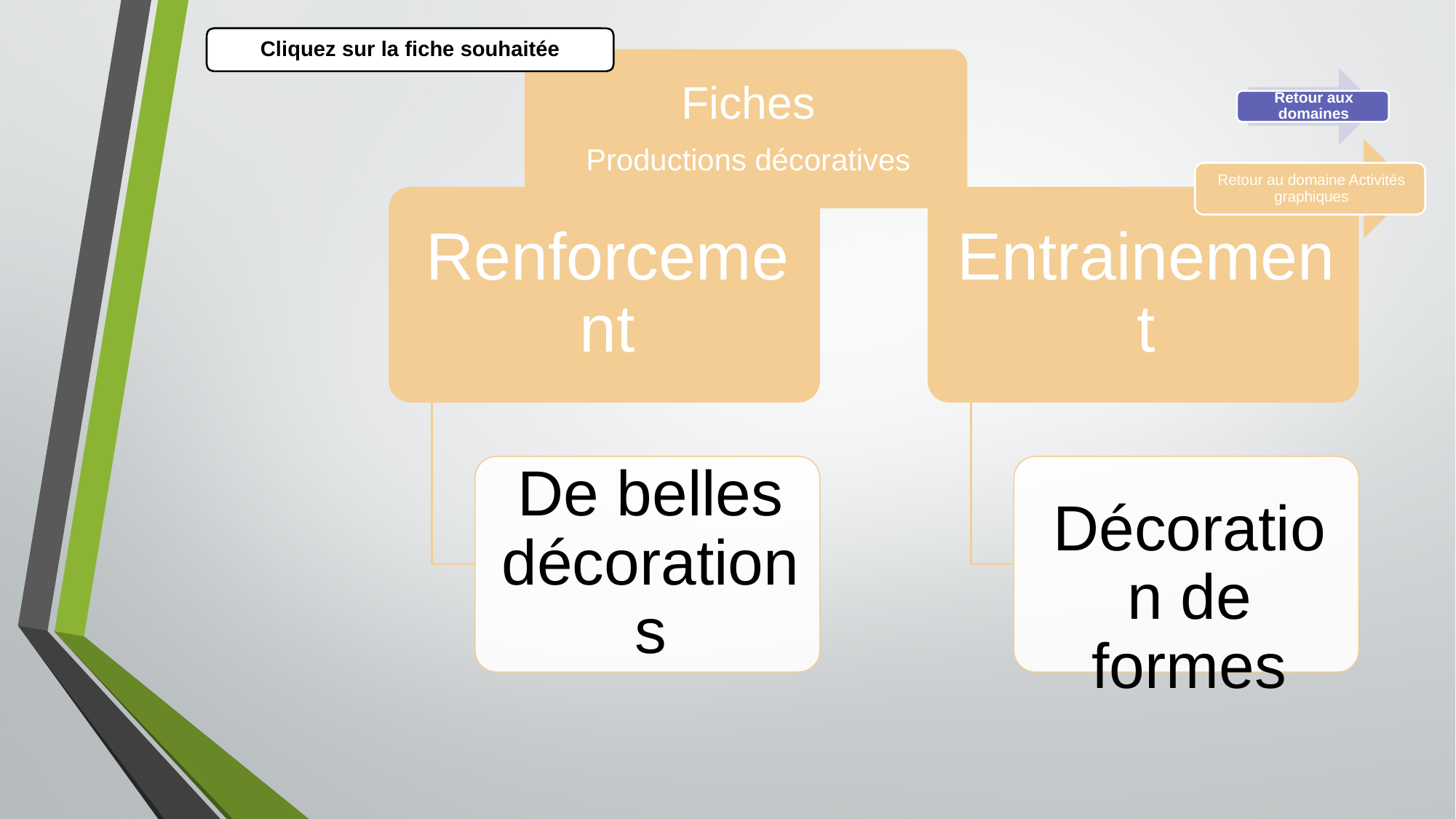

Cliquez sur la fiche souhaitée
Fiches
Productions décoratives
Retour aux domaines
Renforcement
De belles décorations
Entrainement
 Décoration de formes
Retour au domaine Activités graphiques